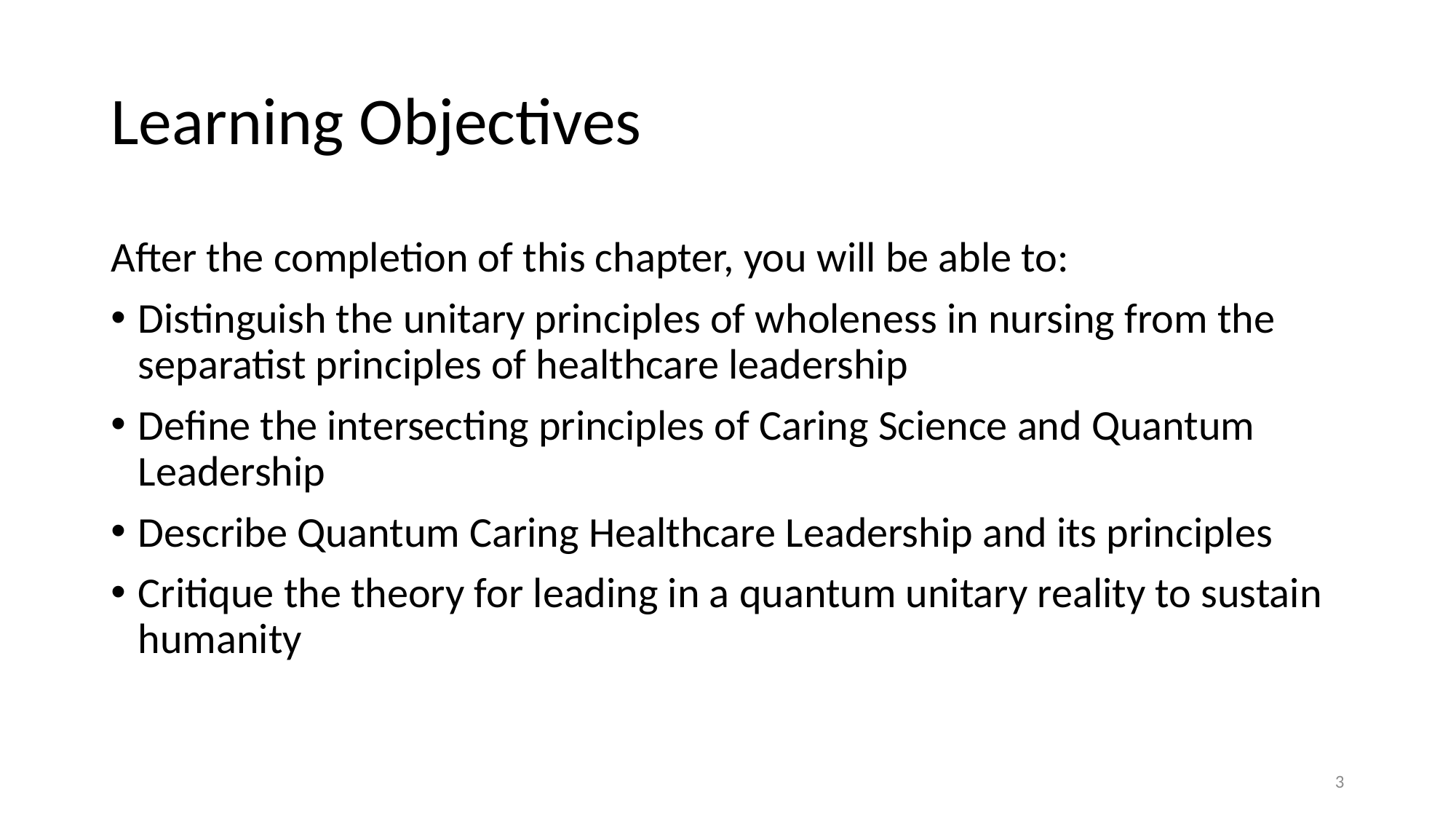

# Learning Objectives

After the completion of this chapter, you will be able to:
Distinguish the unitary principles of wholeness in nursing from the separatist principles of healthcare leadership
Define the intersecting principles of Caring Science and Quantum Leadership
Describe Quantum Caring Healthcare Leadership and its principles
Critique the theory for leading in a quantum unitary reality to sustain humanity

3